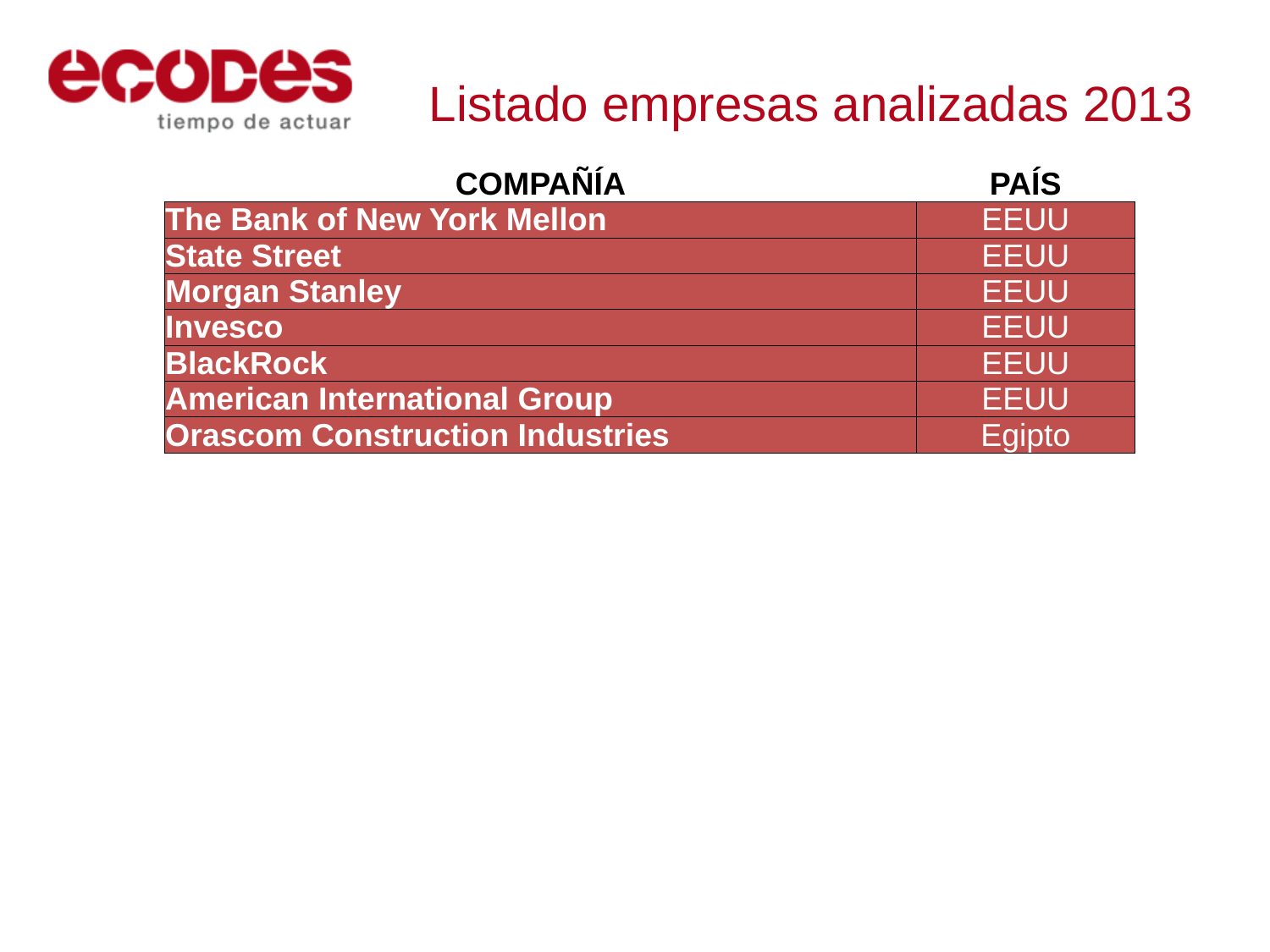

Listado empresas analizadas 2013
| COMPAÑÍA | PAÍS |
| --- | --- |
| The Bank of New York Mellon | EEUU |
| State Street | EEUU |
| Morgan Stanley | EEUU |
| Invesco | EEUU |
| BlackRock | EEUU |
| American International Group | EEUU |
| Orascom Construction Industries | Egipto |